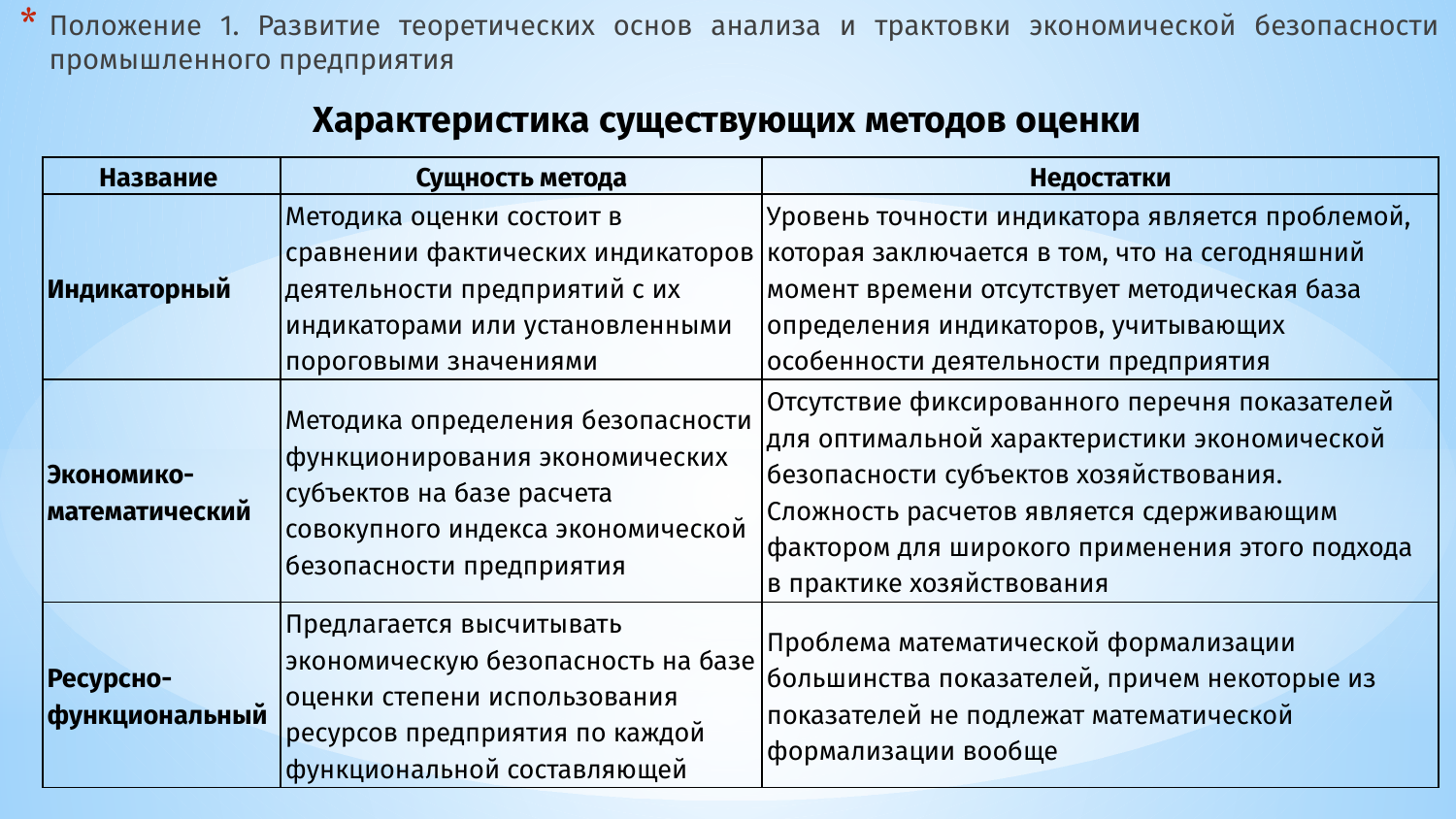

Положение 1. Развитие теоретических основ анализа и трактовки экономической безопасности промышленного предприятия
Характеристика существующих методов оценки
| Название | Сущность метода | Недостатки |
| --- | --- | --- |
| Индикаторный | Методика оценки состоит в сравнении фактических индикаторов деятельности предприятий с их индикаторами или установленными пороговыми значениями | Уровень точности индикатора является проблемой, которая заключается в том, что на сегодняшний момент времени отсутствует методическая база определения индикаторов, учитывающих особенности деятельности предприятия |
| Экономико-математический | Методика определения безопасности функционирования экономических субъектов на базе расчета совокупного индекса экономической безопасности предприятия | Отсутствие фиксированного перечня показателей для оптимальной характеристики экономической безопасности субъектов хозяйствования. Сложность расчетов является сдерживающим фактором для широкого применения этого подхода в практике хозяйствования |
| Ресурсно-функциональный | Предлагается высчитывать экономическую безопасность на базе оценки степени использования ресурсов предприятия по каждой функциональной составляющей | Проблема математической формализации большинства показателей, причем некоторые из показателей не подлежат математической формализации вообще |